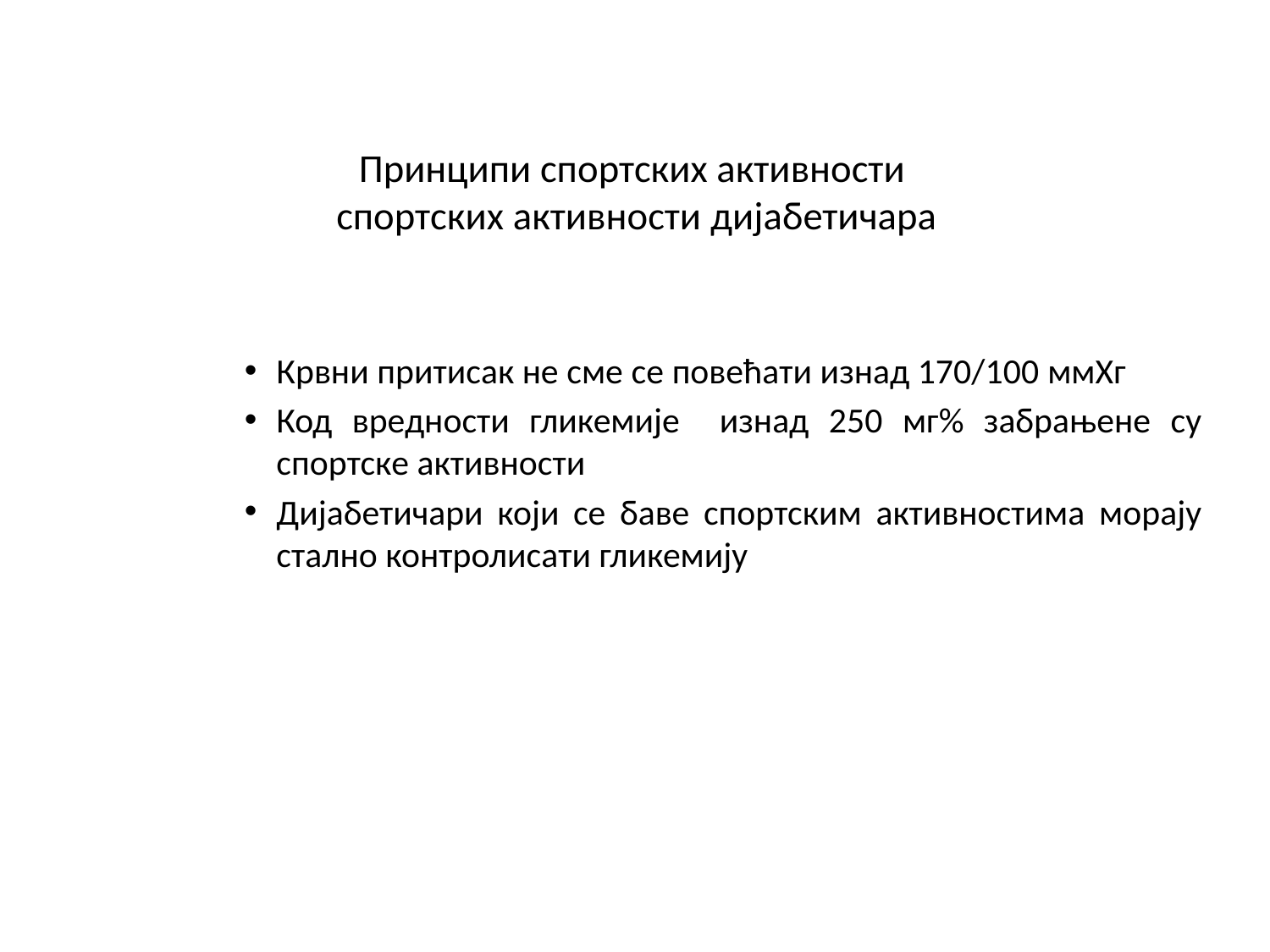

# Принципи спортских активности спортских активности дијабетичара
Крвни притисак не сме се повећати изнад 170/100 ммХг
Код вредности гликемије  изнад 250 мг% забрањене су спортске активности
Дијабетичари који се баве спортским активностима морају стално контролисати гликемију